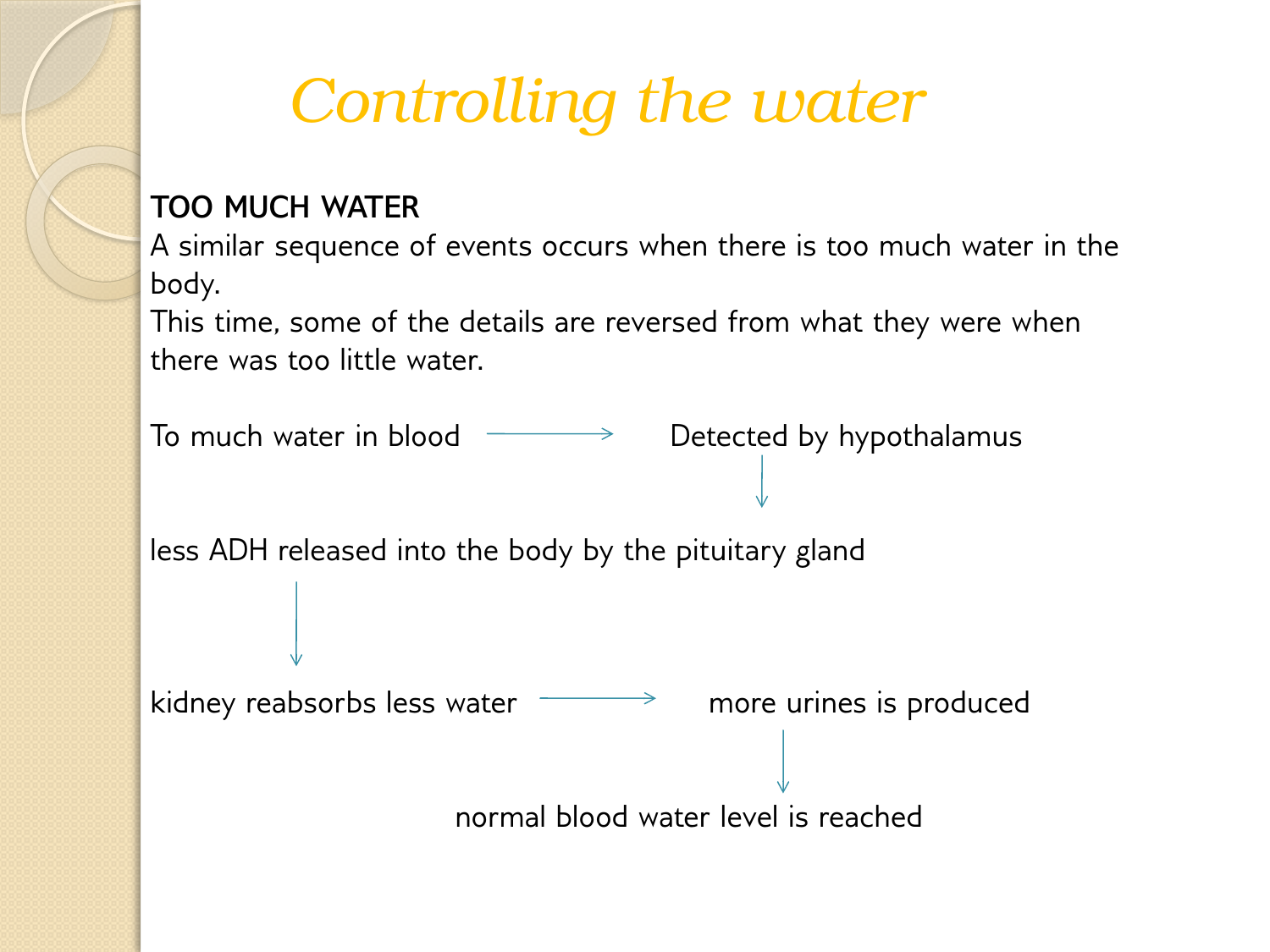

Controlling the water
TOO MUCH WATER
A similar sequence of events occurs when there is too much water in the body.
This time, some of the details are reversed from what they were when there was too little water.

To much water in blood                      Detected by hypothalamus

less ADH released into the body by the pituitary gland

kidney reabsorbs less water                    more urines is produced

                                normal blood water level is reached